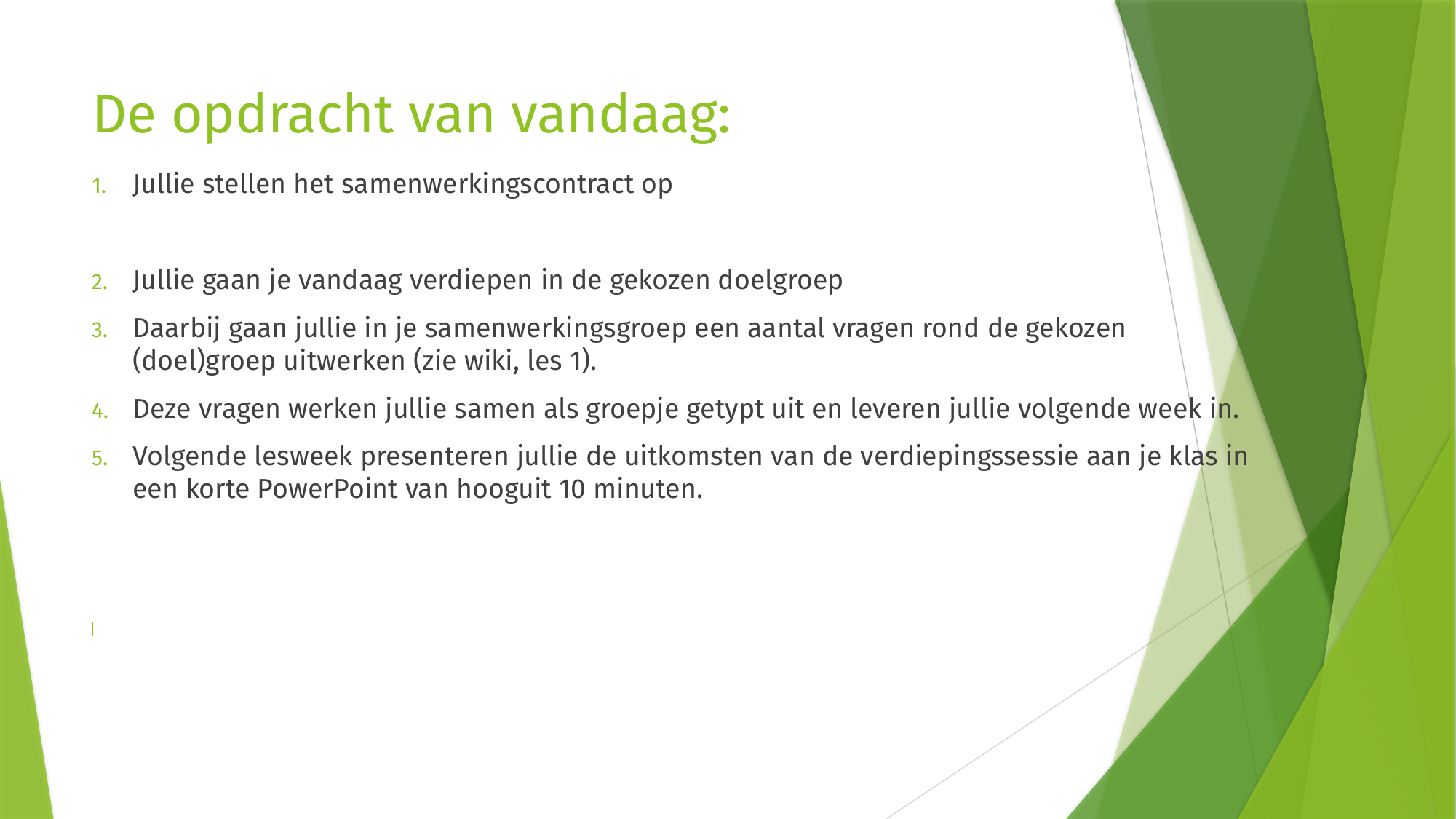

# De opdracht van vandaag:
Jullie stellen het samenwerkingscontract op

Jullie gaan je vandaag verdiepen in de gekozen doelgroep
Daarbij gaan jullie in je samenwerkingsgroep een aantal vragen rond de gekozen (doel)groep uitwerken (zie wiki, les 1).
Deze vragen werken jullie samen als groepje getypt uit en leveren jullie volgende week in.
Volgende lesweek presenteren jullie de uitkomsten van de verdiepingssessie aan je klas in een korte PowerPoint van hooguit 10 minuten.